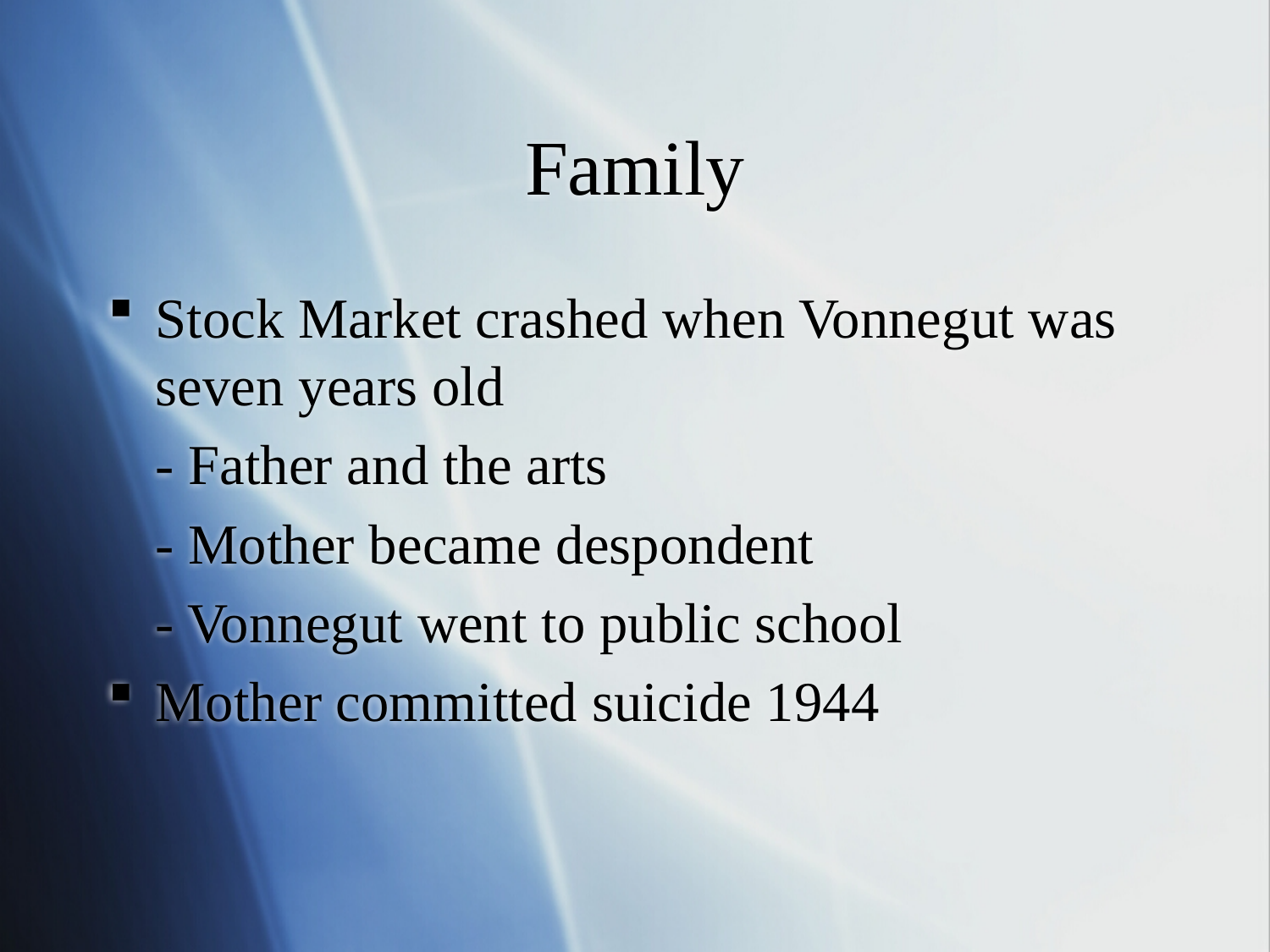

Family
Stock Market crashed when Vonnegut was seven years old
	- Father and the arts
	- Mother became despondent
	- Vonnegut went to public school
Mother committed suicide 1944